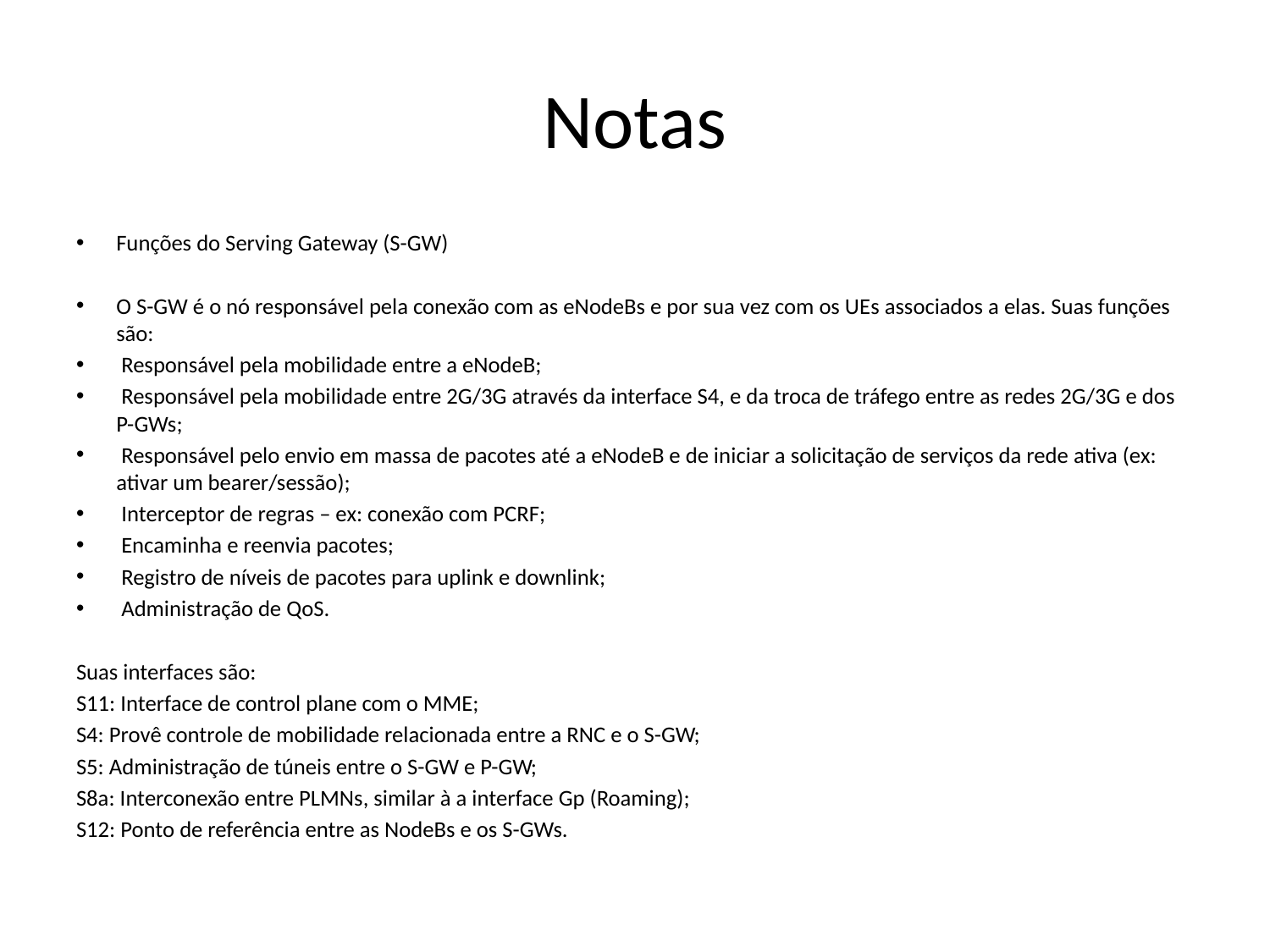

# Notas
Funções do Serving Gateway (S-GW)

O S-GW é o nó responsável pela conexão com as eNodeBs e por sua vez com os UEs associados a elas. Suas funções são:
 Responsável pela mobilidade entre a eNodeB;
 Responsável pela mobilidade entre 2G/3G através da interface S4, e da troca de tráfego entre as redes 2G/3G e dos P-GWs;
 Responsável pelo envio em massa de pacotes até a eNodeB e de iniciar a solicitação de serviços da rede ativa (ex: ativar um bearer/sessão);
 Interceptor de regras – ex: conexão com PCRF;
 Encaminha e reenvia pacotes;
 Registro de níveis de pacotes para uplink e downlink;
 Administração de QoS.

Suas interfaces são:
S11: Interface de control plane com o MME;
S4: Provê controle de mobilidade relacionada entre a RNC e o S-GW;
S5: Administração de túneis entre o S-GW e P-GW;
S8a: Interconexão entre PLMNs, similar à a interface Gp (Roaming);
S12: Ponto de referência entre as NodeBs e os S-GWs.